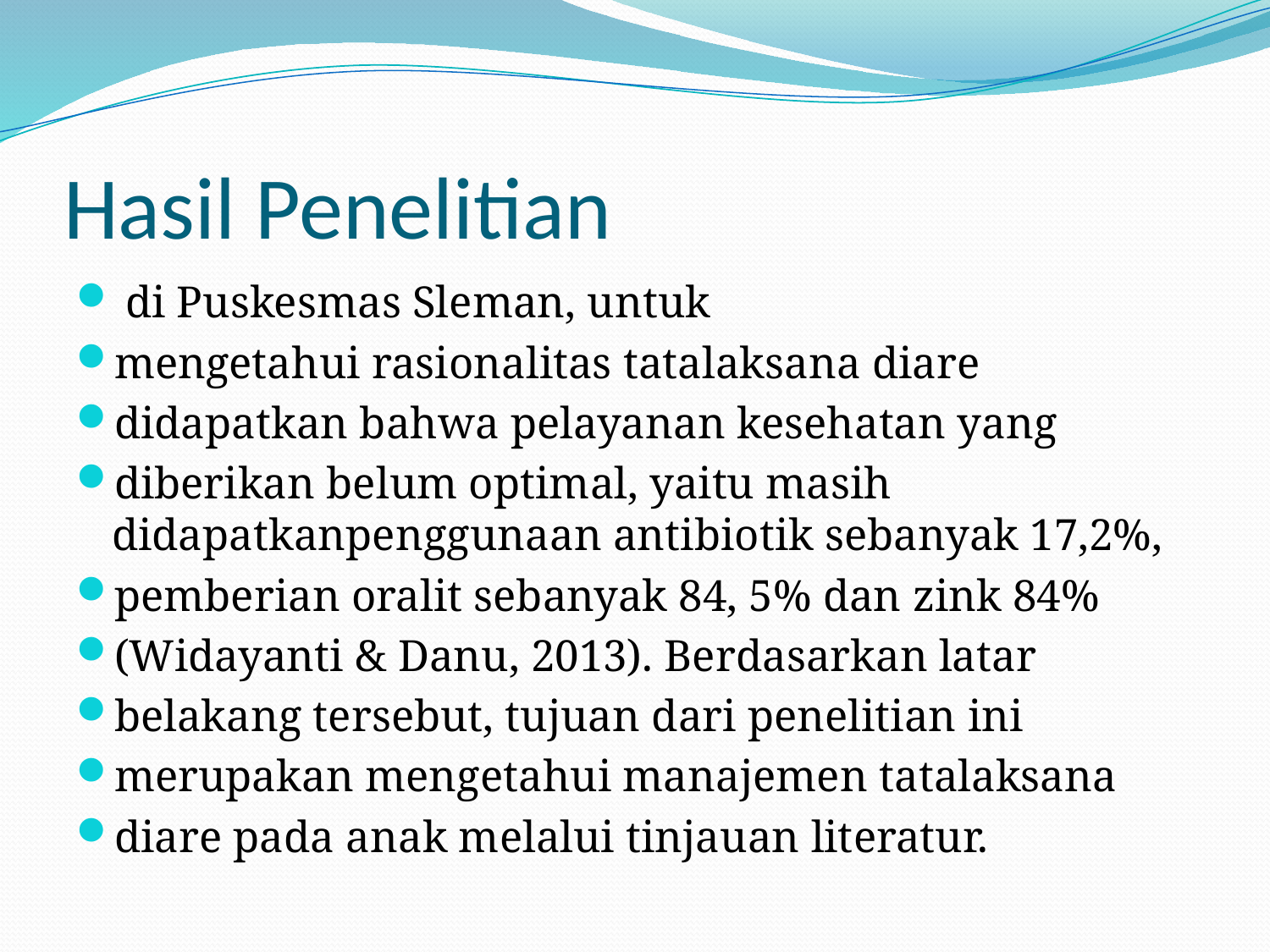

# Hasil Penelitian
 di Puskesmas Sleman, untuk
mengetahui rasionalitas tatalaksana diare
didapatkan bahwa pelayanan kesehatan yang
diberikan belum optimal, yaitu masih didapatkanpenggunaan antibiotik sebanyak 17,2%,
pemberian oralit sebanyak 84, 5% dan zink 84%
(Widayanti & Danu, 2013). Berdasarkan latar
belakang tersebut, tujuan dari penelitian ini
merupakan mengetahui manajemen tatalaksana
diare pada anak melalui tinjauan literatur.